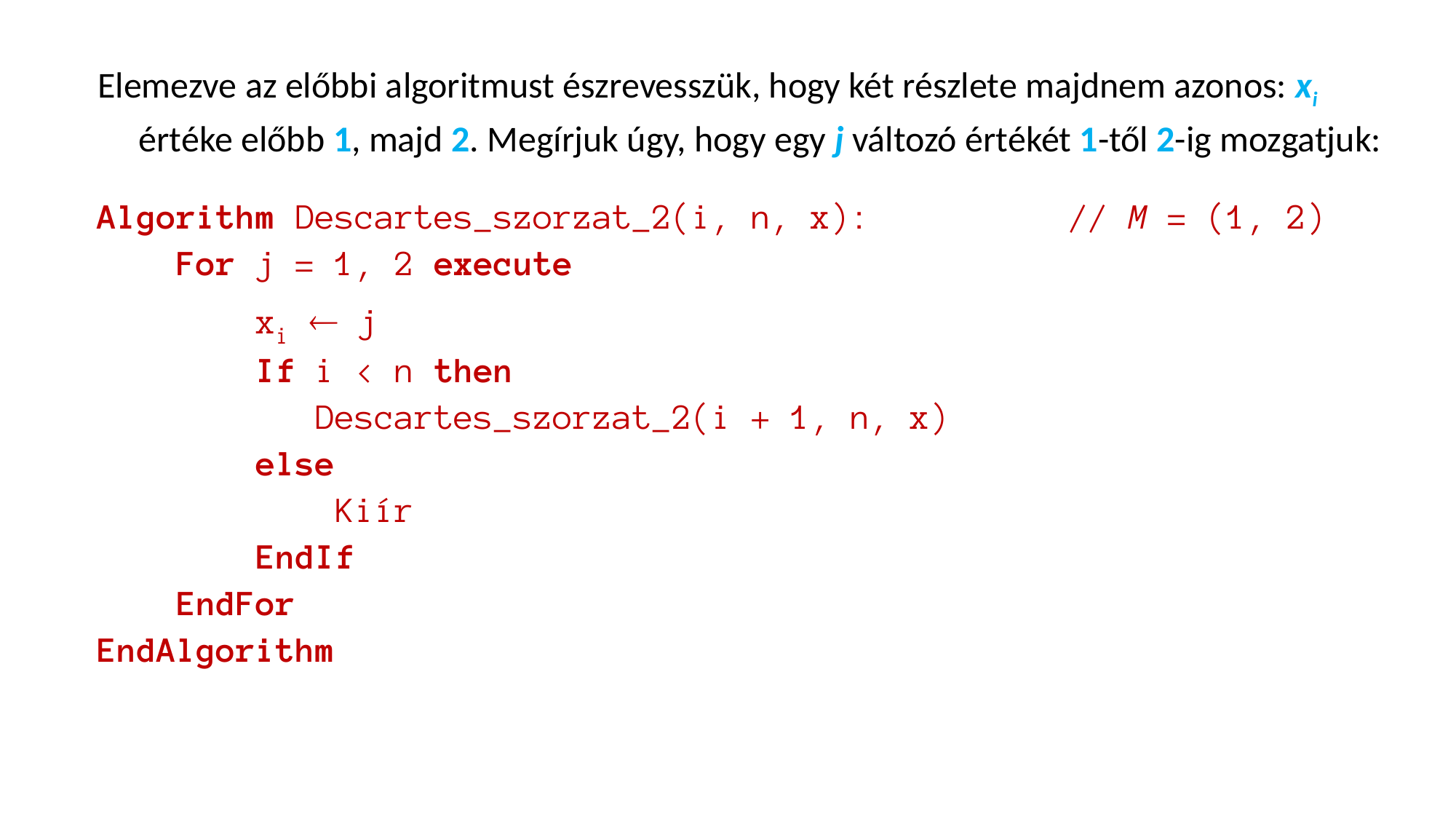

Elemezve az előbbi algoritmust észrevesszük, hogy két részlete majdnem azonos: xi értéke előbb 1, majd 2. Megírjuk úgy, hogy egy j változó értékét 1-től 2-ig mozgatjuk:

Algorithm Descartes_szorzat_2(i, n, x):          // M = (1, 2)
    For j = 1, 2 execute
        xi ← j
        If i < n then
           Descartes_szorzat_2(i + 1, n, x)
        else
            Kiír
        EndIf
    EndFor
EndAlgorithm